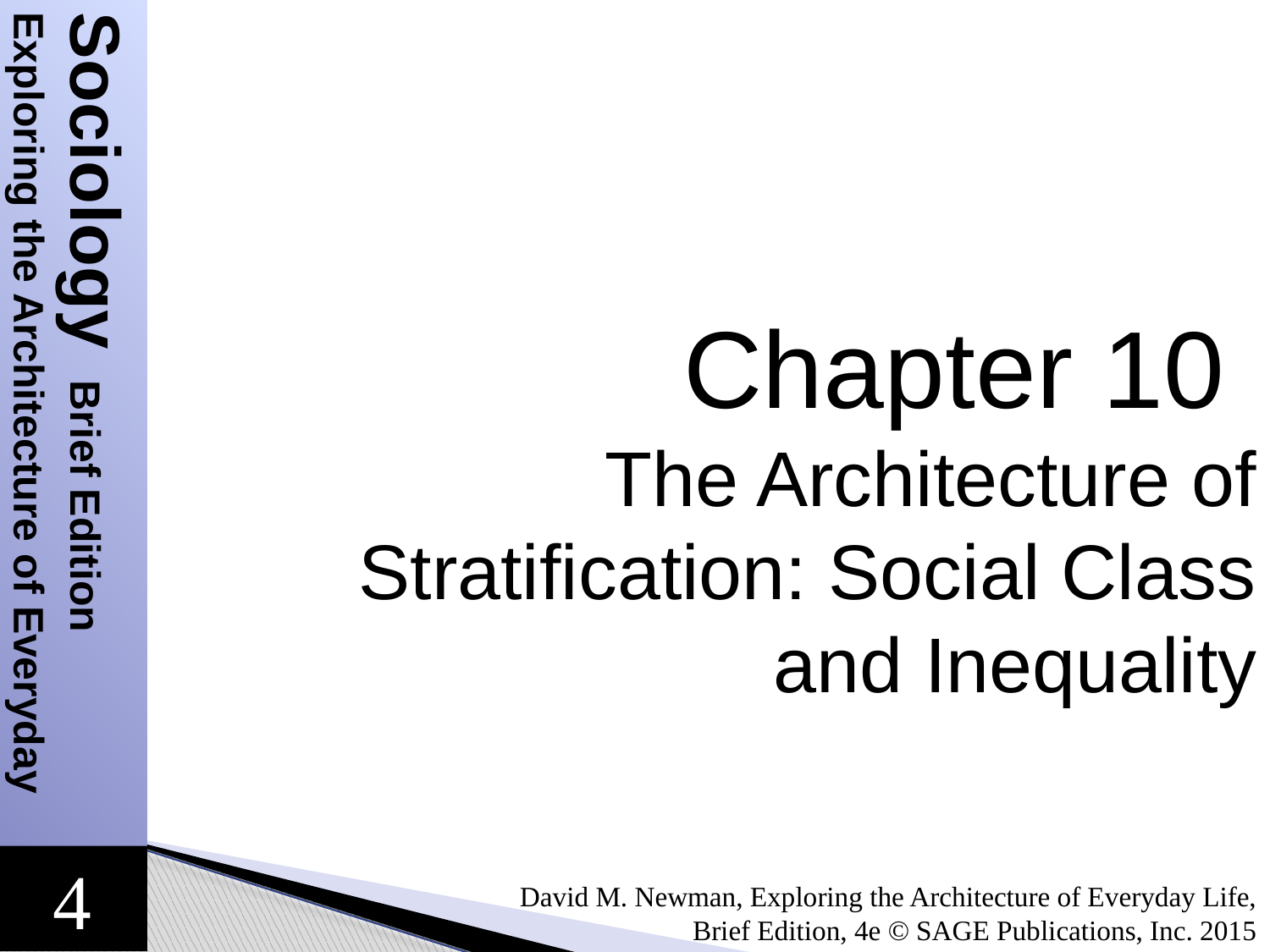

Chapter 10
The Architecture of Stratification: Social Class and Inequality

David M. Newman, Exploring the Architecture of Everyday Life, Brief Edition, 4e © SAGE Publications, Inc. 2015